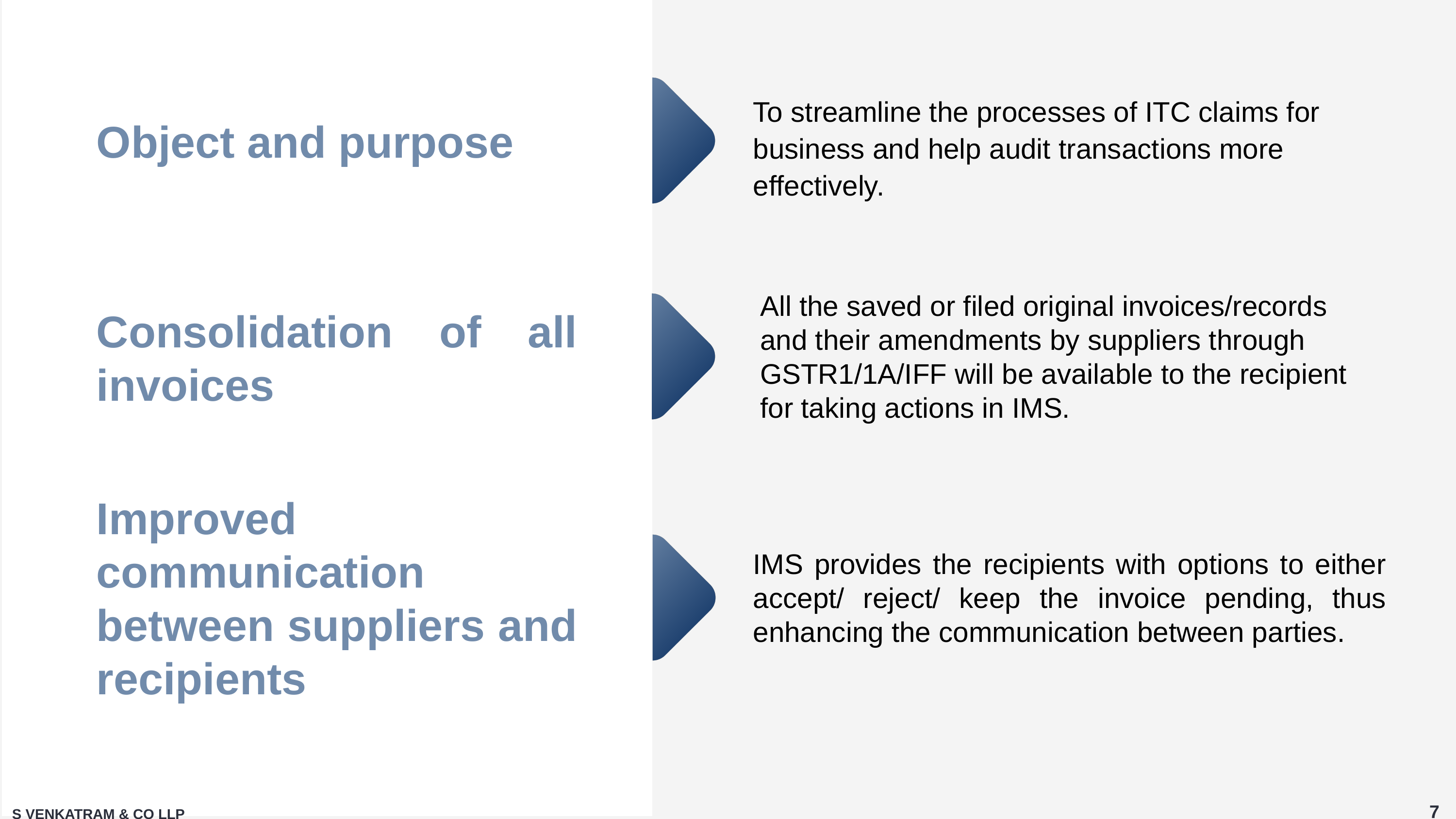

To streamline the processes of ITC claims for business and help audit transactions more effectively.
Object and purpose
All the saved or filed original invoices/records and their amendments by suppliers through GSTR1/1A/IFF will be available to the recipient for taking actions in IMS.

Consolidation of all invoices
Improved communication between suppliers and recipients

IMS provides the recipients with options to either accept/ reject/ keep the invoice pending, thus enhancing the communication between parties.
7
S VENKATRAM & CO LLP